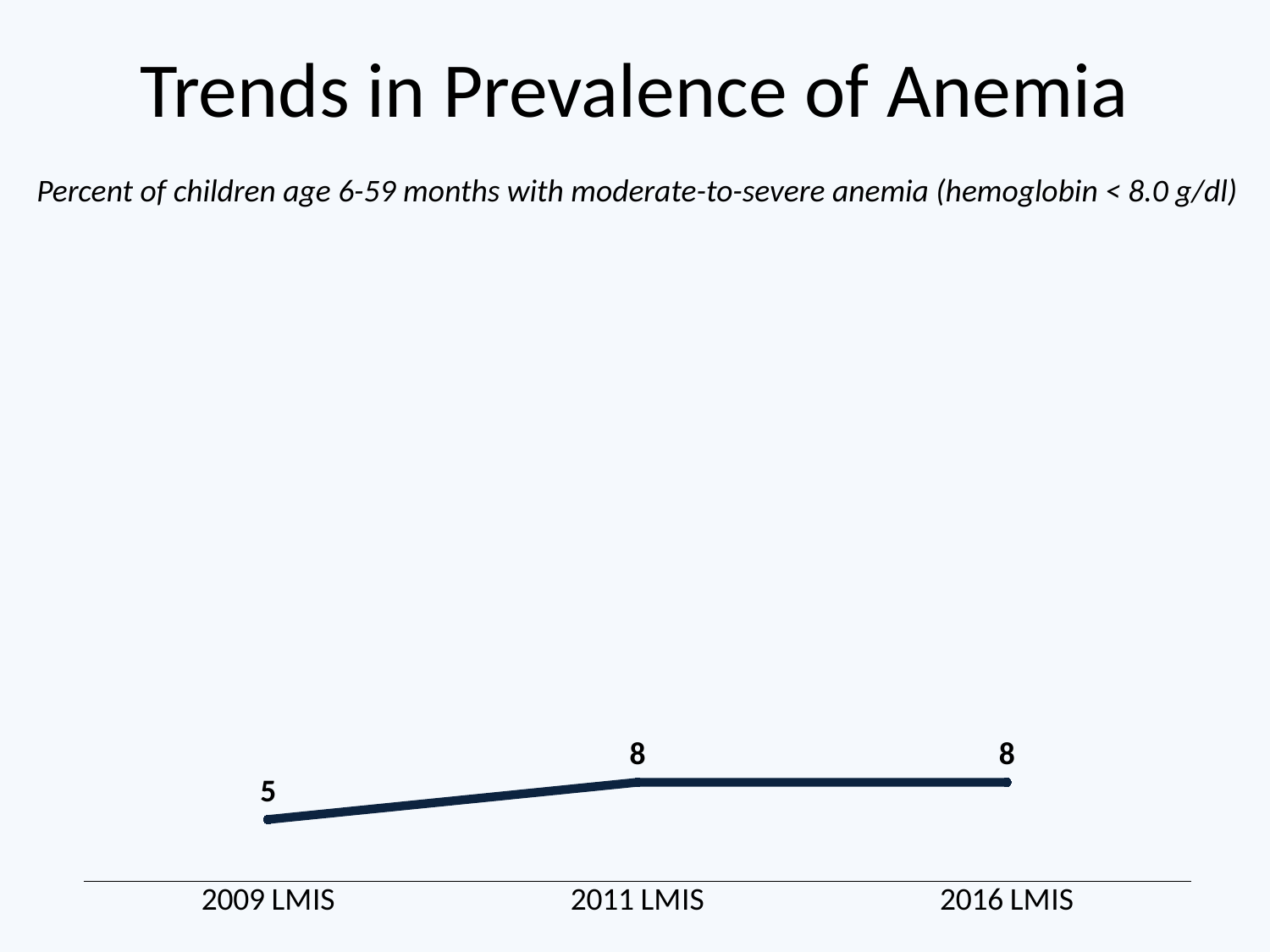

# Trends in Prevalence of Anemia
Percent of children age 6-59 months with moderate-to-severe anemia (hemoglobin < 8.0 g/dl)

### Chart

| Category | Series 1 |
|---|---|
| 2009 LMIS | 5.0 |
| 2011 LMIS | 8.0 |
| 2016 LMIS | 8.0 |